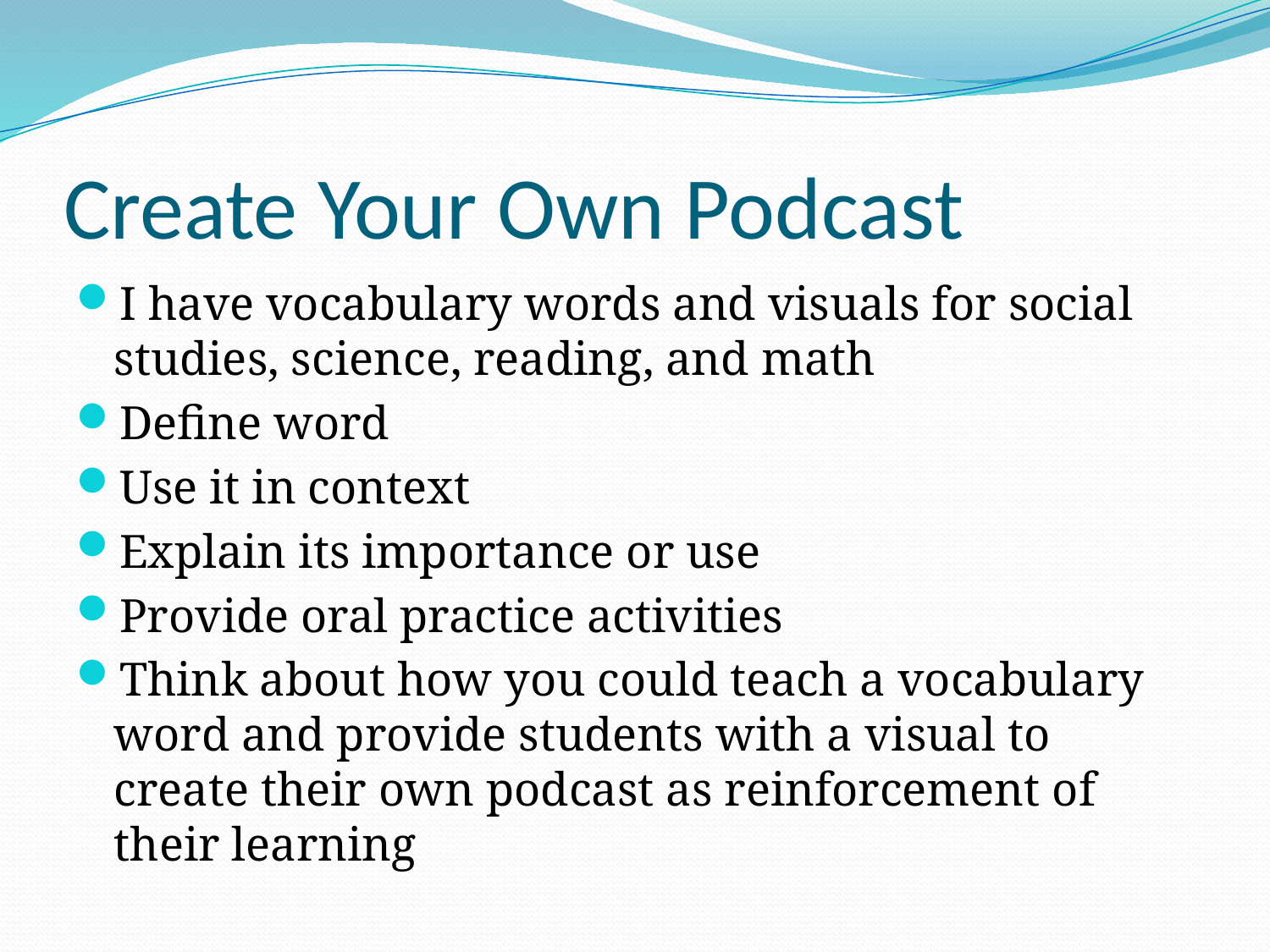

# Create Your Own Podcast
I have vocabulary words and visuals for social studies, science, reading, and math
Define word
Use it in context
Explain its importance or use
Provide oral practice activities
Think about how you could teach a vocabulary word and provide students with a visual to create their own podcast as reinforcement of their learning